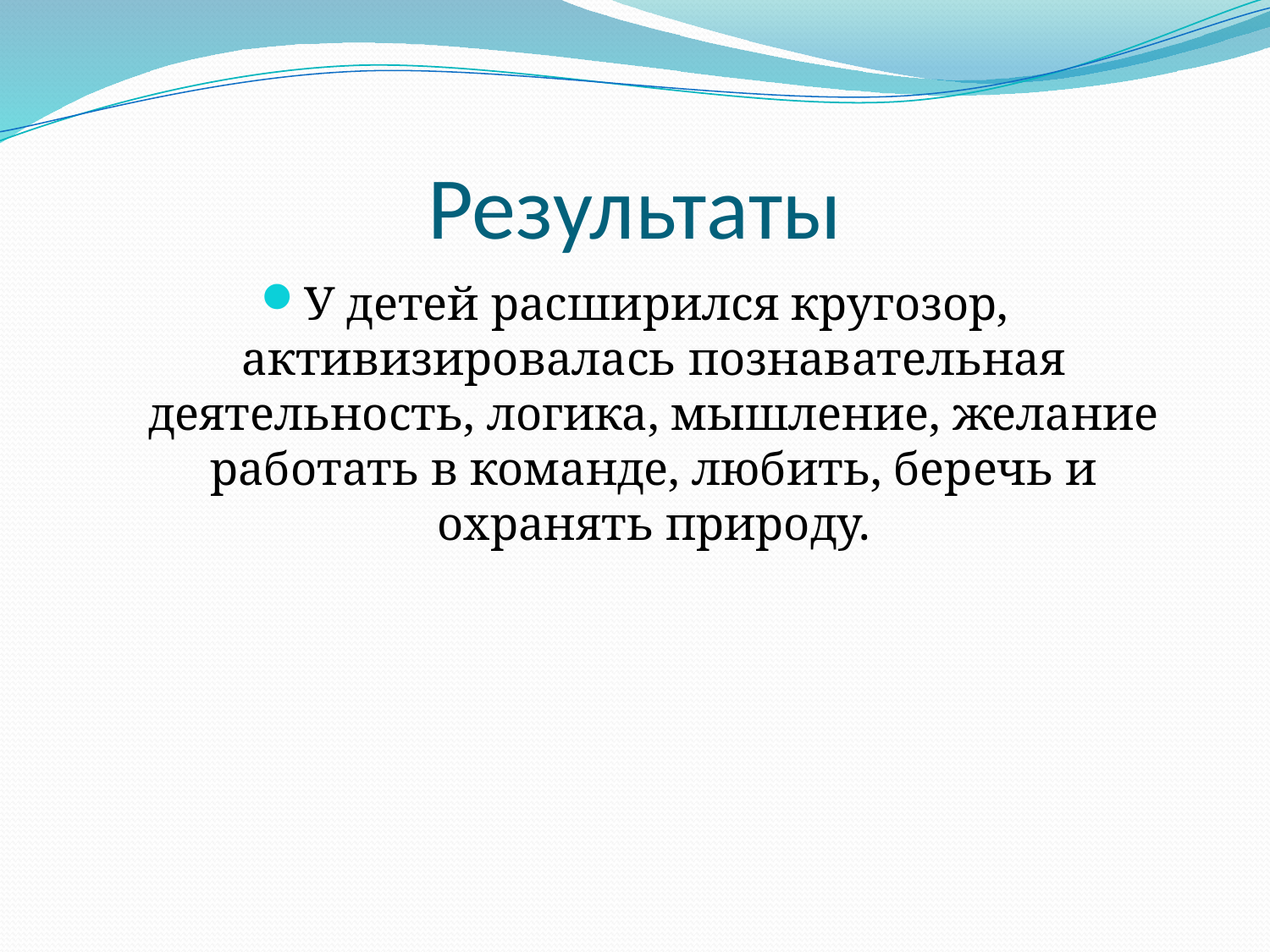

# Результаты
У детей расширился кругозор, активизировалась познавательная деятельность, логика, мышление, желание работать в команде, любить, беречь и охранять природу.